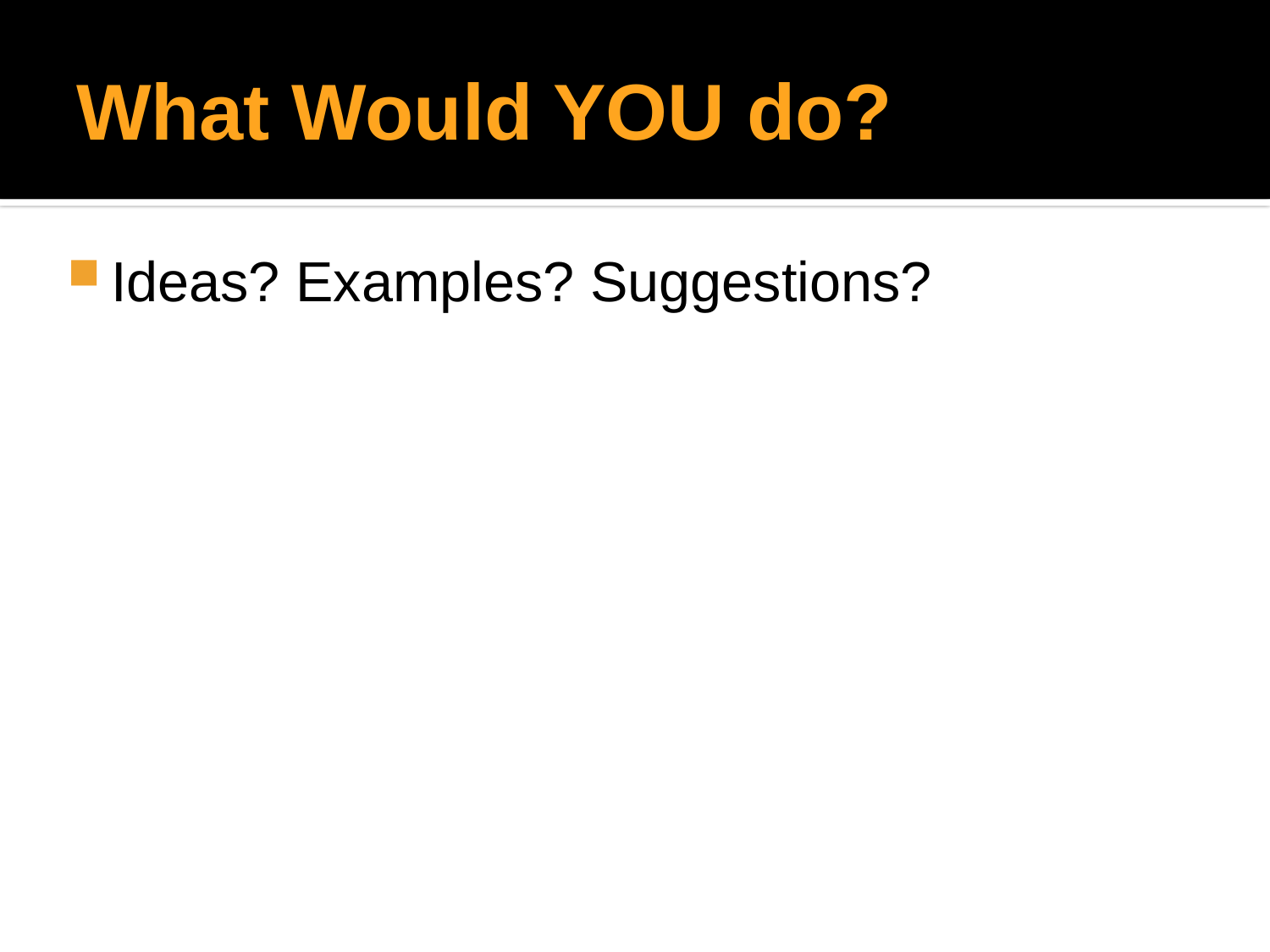

# What Would YOU do?
Ideas? Examples? Suggestions?